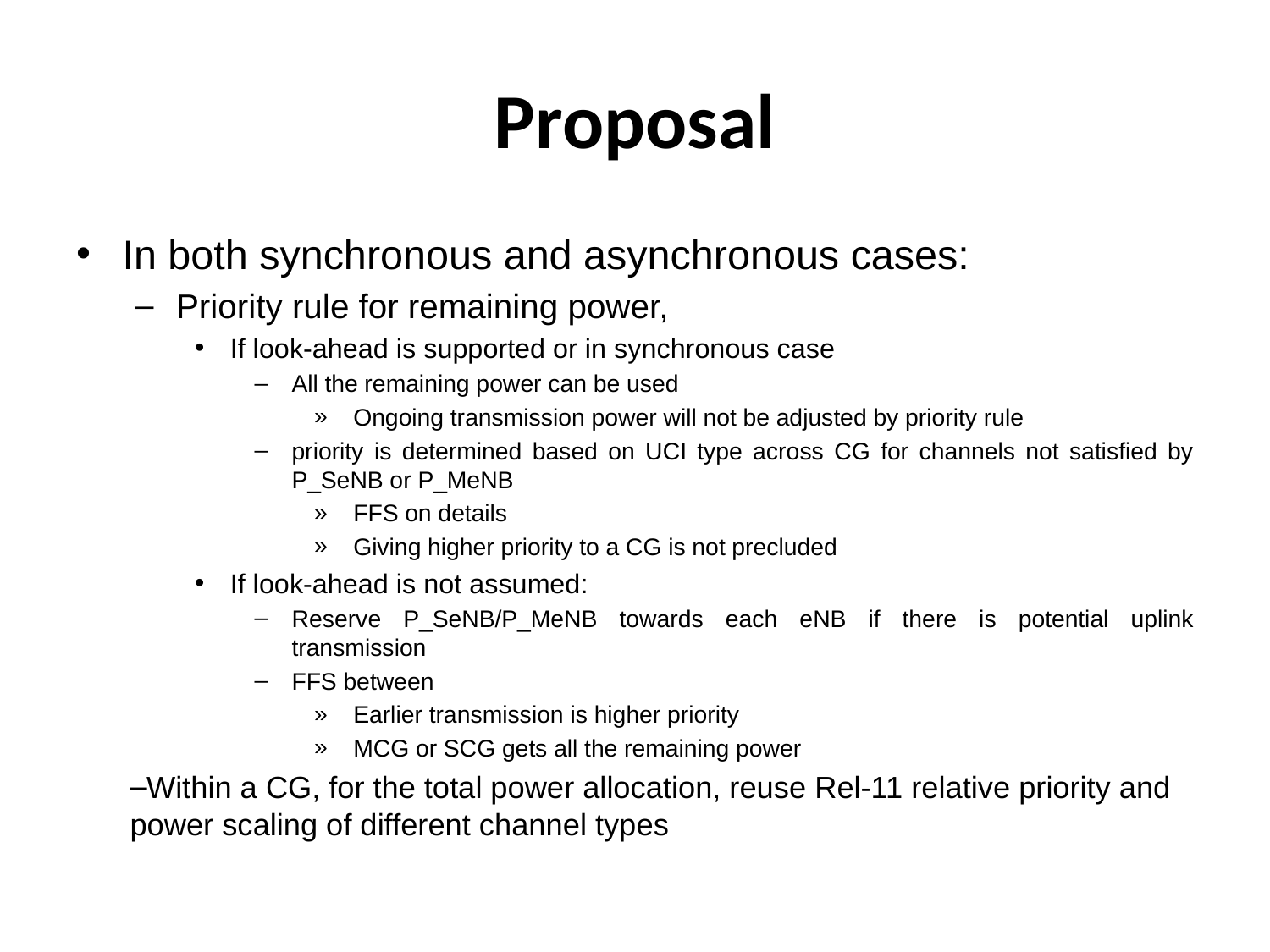

# Proposal
In both synchronous and asynchronous cases:
Priority rule for remaining power,
If look-ahead is supported or in synchronous case
All the remaining power can be used
Ongoing transmission power will not be adjusted by priority rule
priority is determined based on UCI type across CG for channels not satisfied by P_SeNB or P_MeNB
FFS on details
Giving higher priority to a CG is not precluded
If look-ahead is not assumed:
Reserve P_SeNB/P_MeNB towards each eNB if there is potential uplink transmission
FFS between
Earlier transmission is higher priority
MCG or SCG gets all the remaining power
Within a CG, for the total power allocation, reuse Rel-11 relative priority and power scaling of different channel types